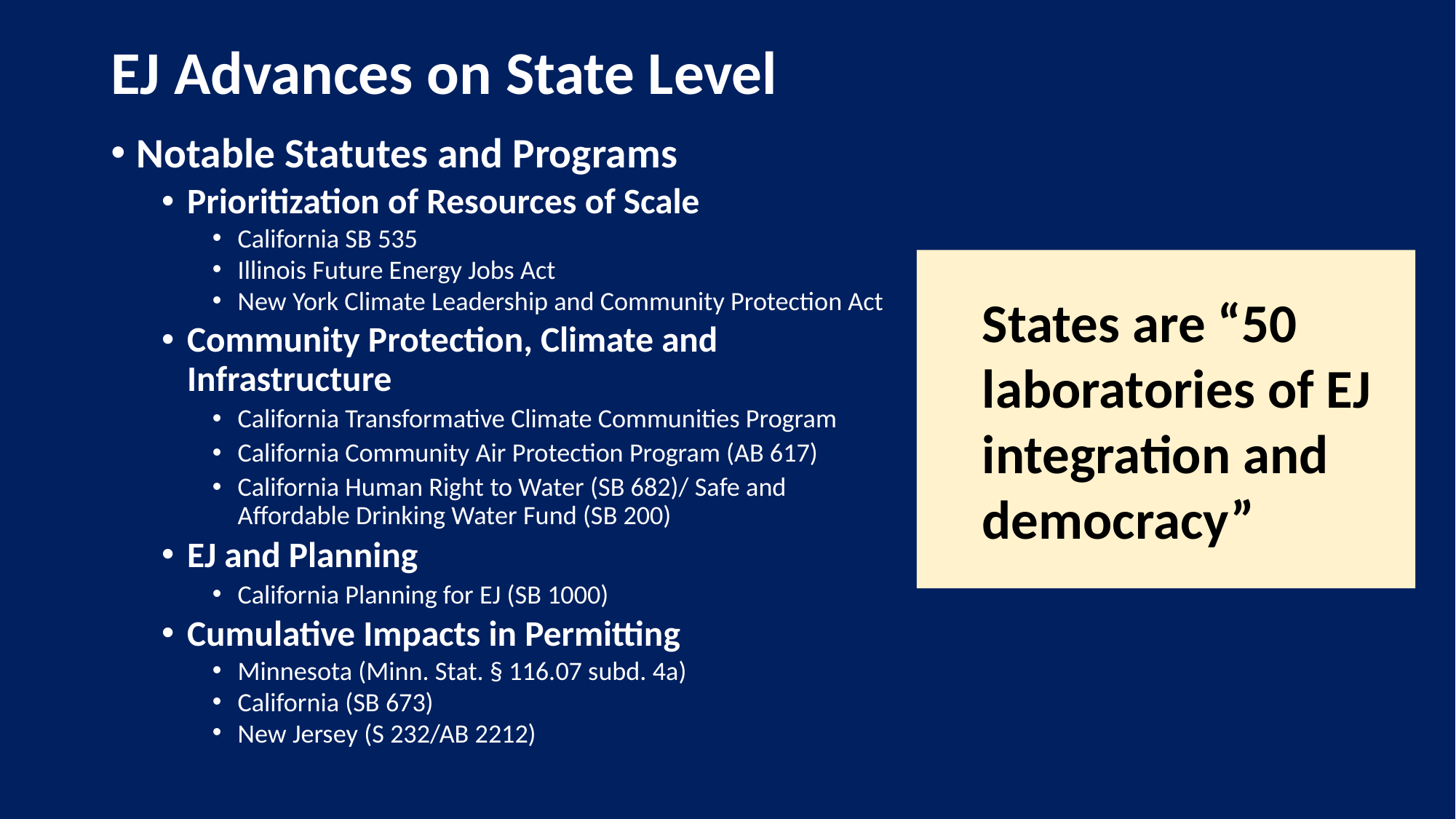

# EJ Advances on State Level
Notable Statutes and Programs
Prioritization of Resources of Scale
California SB 535
Illinois Future Energy Jobs Act
New York Climate Leadership and Community Protection Act
Community Protection, Climate and Infrastructure
California Transformative Climate Communities Program
California Community Air Protection Program (AB 617)
California Human Right to Water (SB 682)/ Safe and Affordable Drinking Water Fund (SB 200)
EJ and Planning
California Planning for EJ (SB 1000)
Cumulative Impacts in Permitting
Minnesota (Minn. Stat. § 116.07 subd. 4a)
California (SB 673)
New Jersey (S 232/AB 2212)

States are “50 laboratories of EJ integration and democracy”